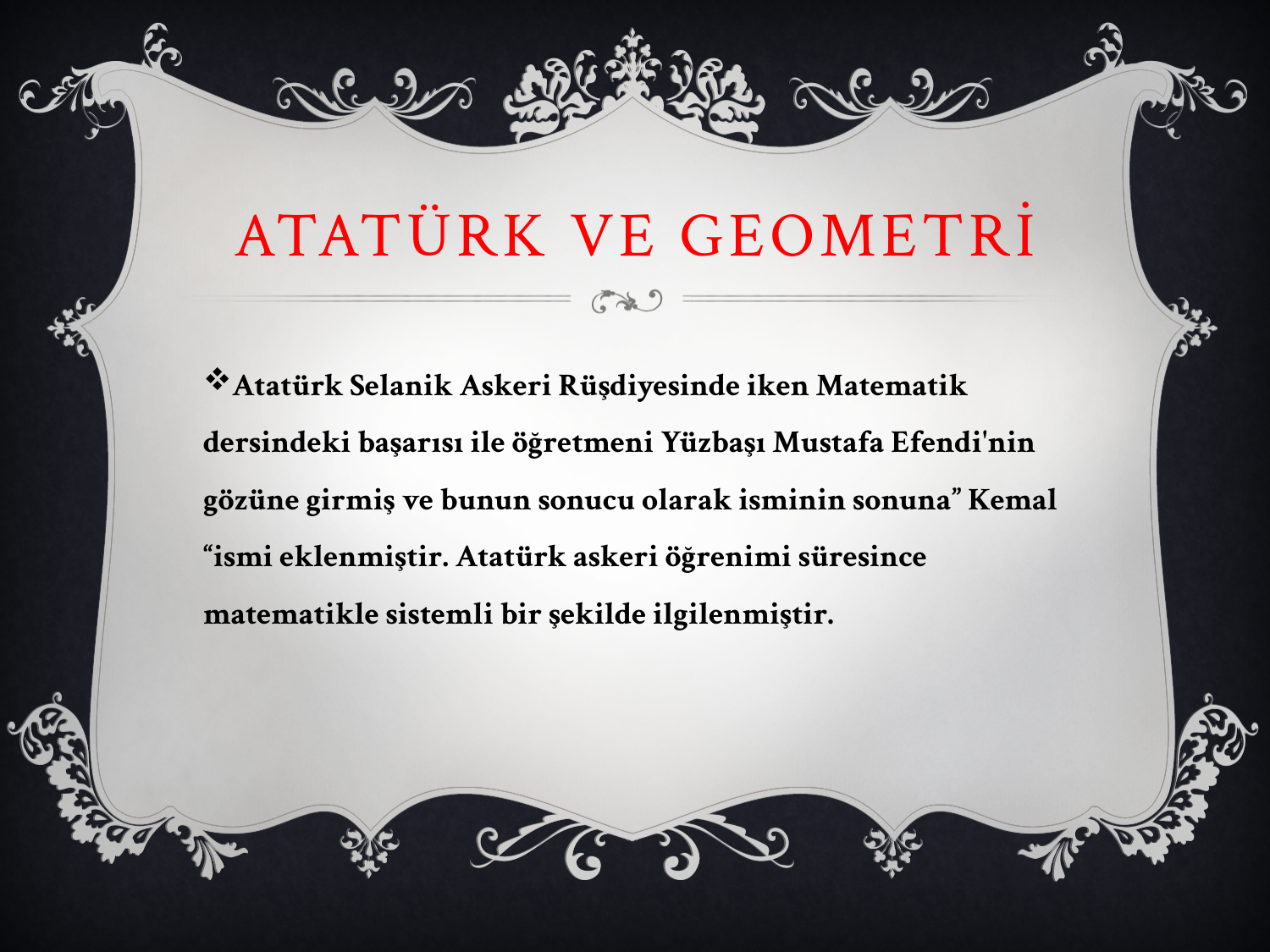

# Atatürk ve geometri
Atatürk Selanik Askeri Rüşdiyesinde iken Matematik dersindeki başarısı ile öğretmeni Yüzbaşı Mustafa Efendi'nin gözüne girmiş ve bunun sonucu olarak isminin sonuna” Kemal “ismi eklenmiştir. Atatürk askeri öğrenimi süresince matematikle sistemli bir şekilde ilgilenmiştir.